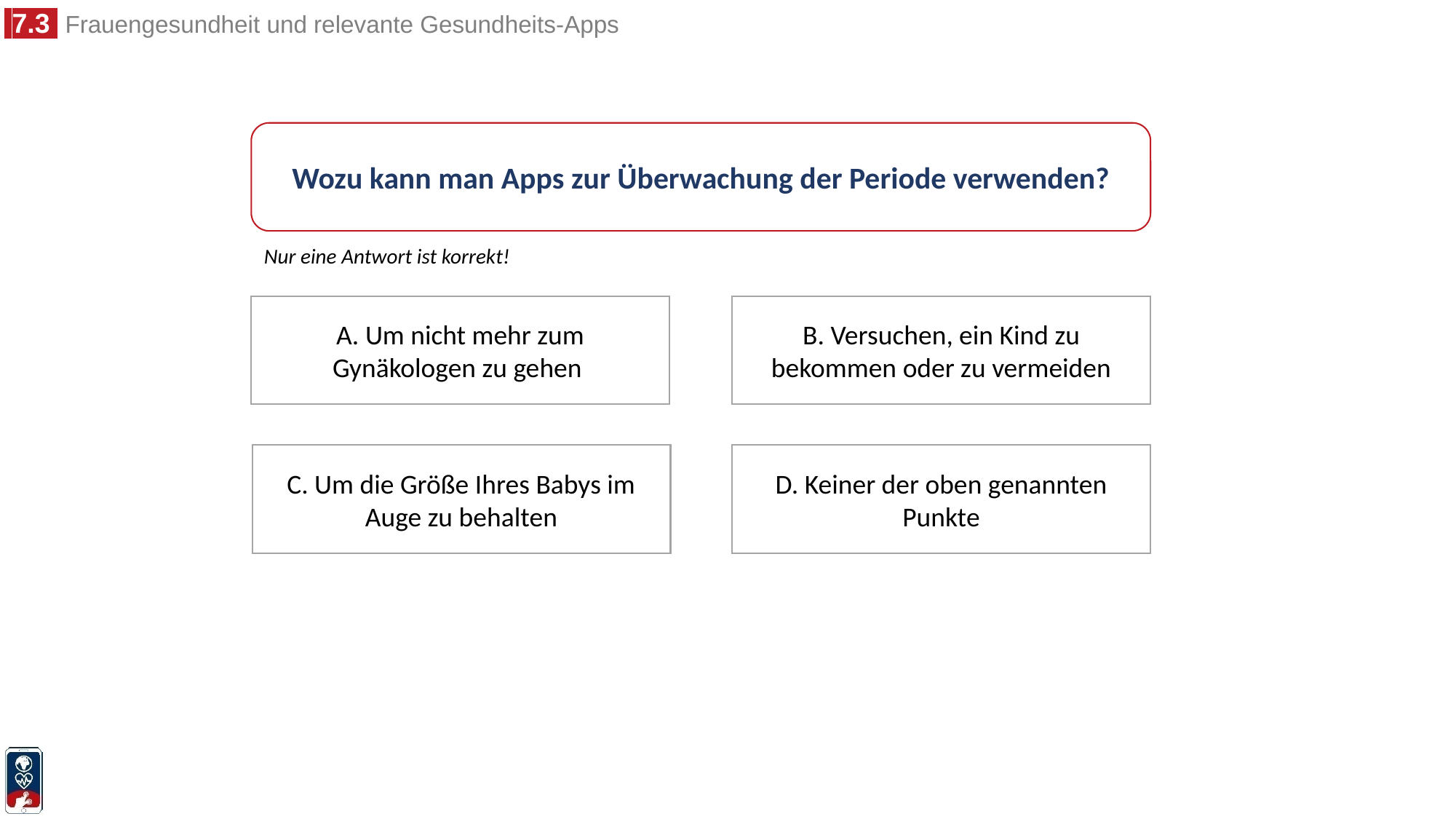

Wozu kann man Apps zur Überwachung der Periode verwenden?
Nur eine Antwort ist korrekt!
A. Um nicht mehr zum Gynäkologen zu gehen
B. Versuchen, ein Kind zu bekommen oder zu vermeiden
C. Um die Größe Ihres Babys im Auge zu behalten
D. Keiner der oben genannten Punkte